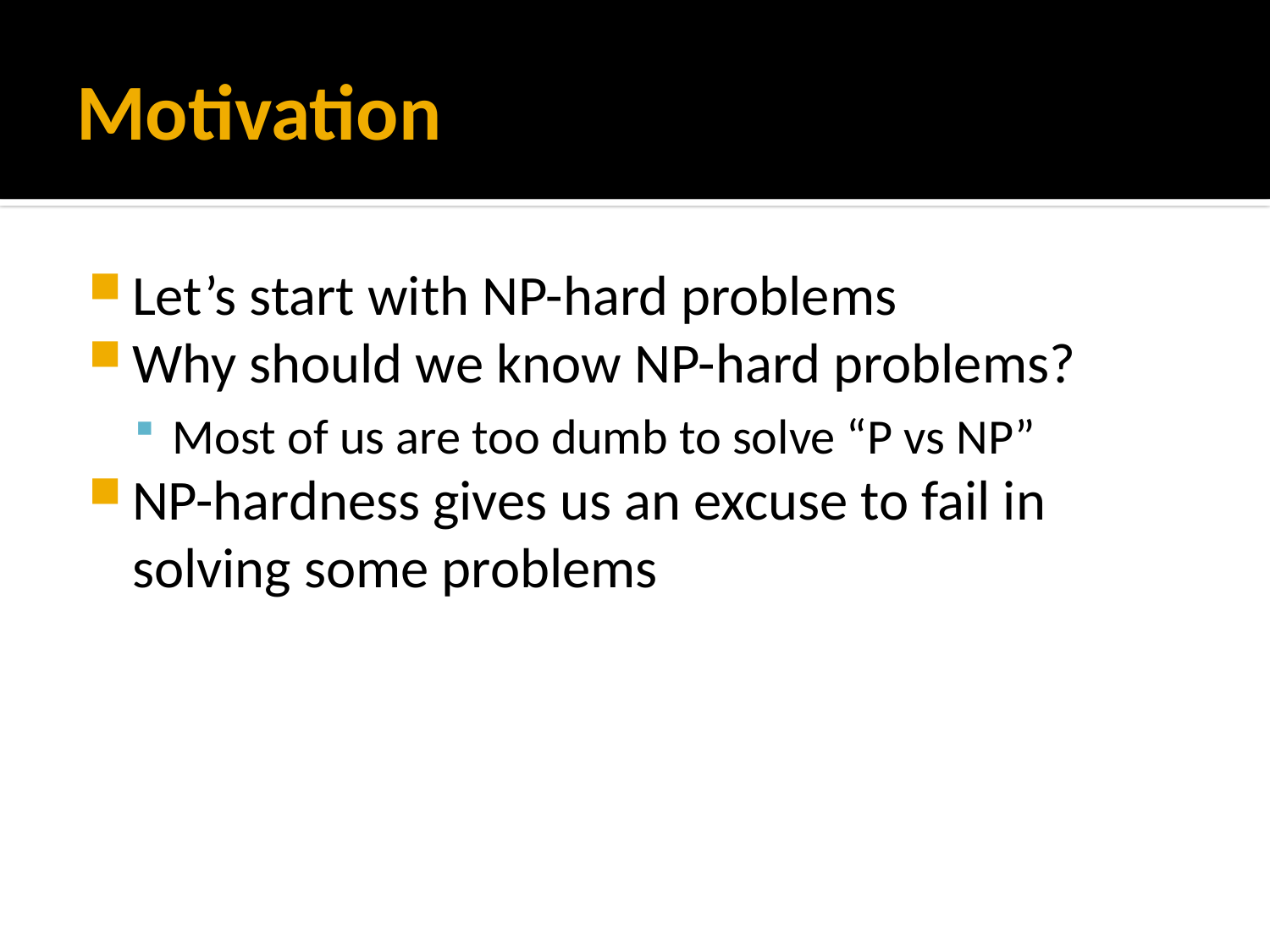

# Motivation
Let’s start with NP-hard problems
Why should we know NP-hard problems?
Most of us are too dumb to solve “P vs NP”
NP-hardness gives us an excuse to fail in solving some problems